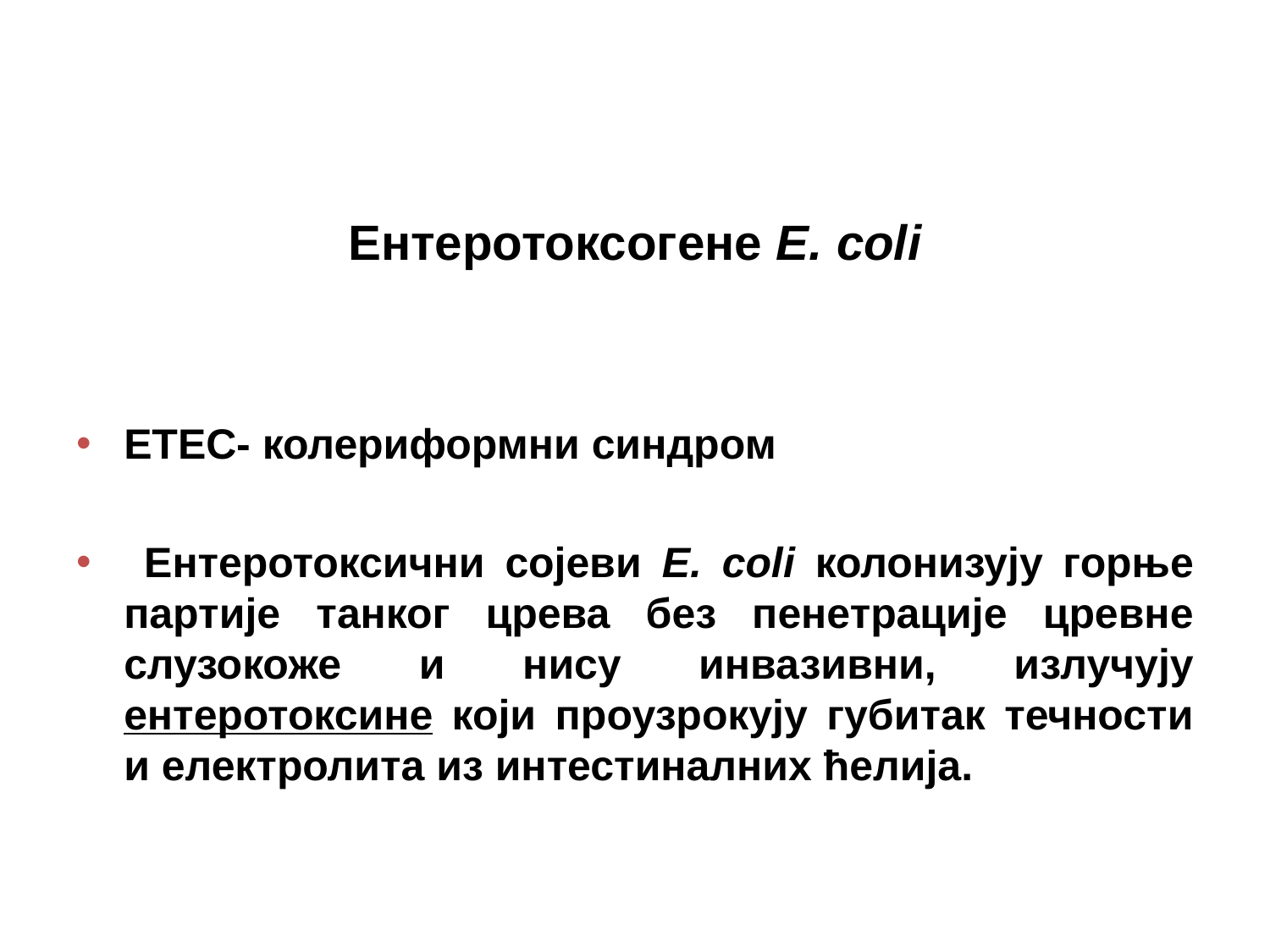

# Ентеротоксогене E. coli
ETEC- колериформни синдром

 Ентеротоксични сојеви E. coli колонизују горње партије танког црева без пенетрације цревне слузокоже и нису инвазивни, излучују ентеротоксине који проузрокују губитак течности и електролита из интестиналних ћелија.